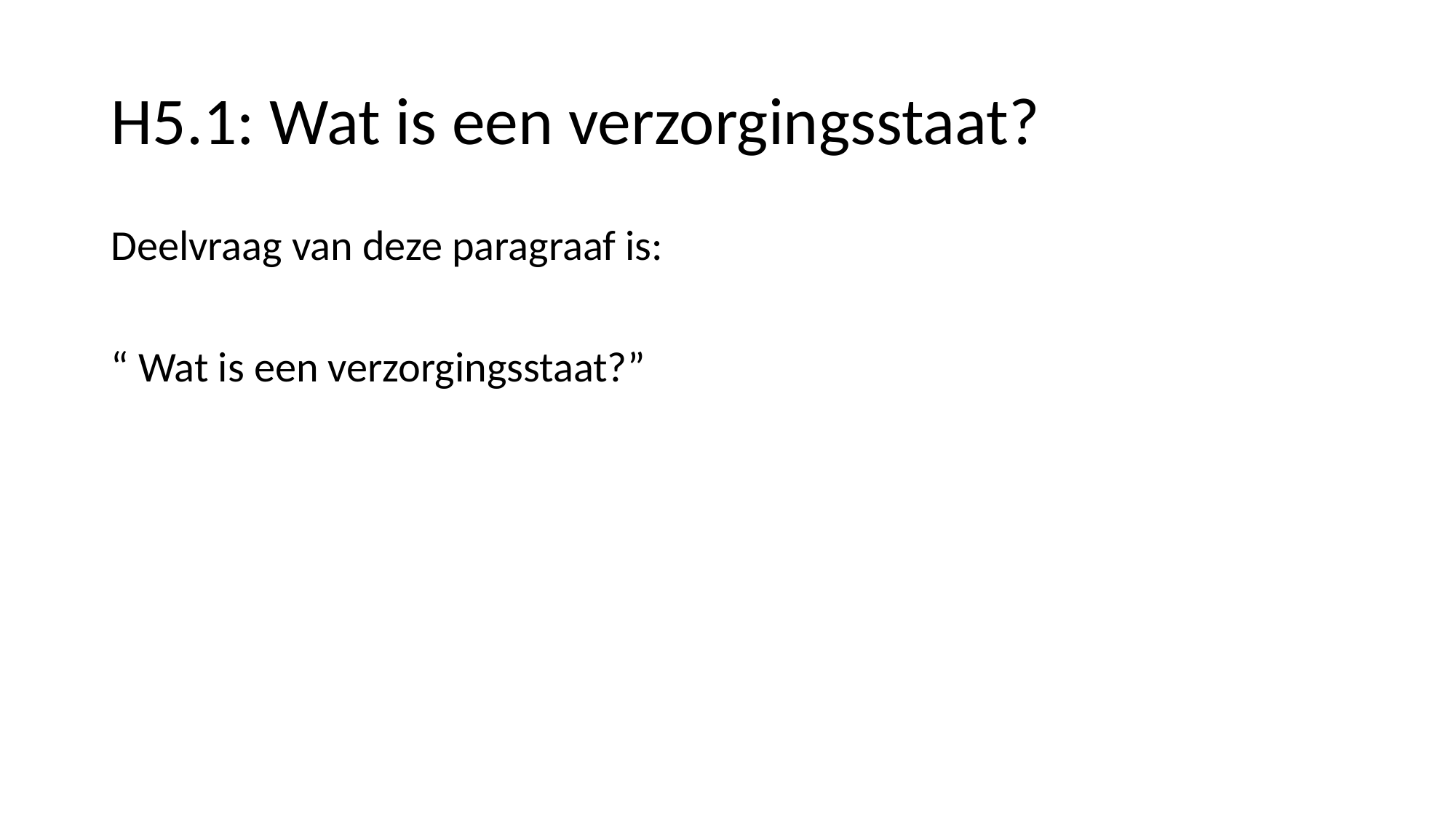

# H5.1: Wat is een verzorgingsstaat?
Deelvraag van deze paragraaf is:

“ Wat is een verzorgingsstaat?”